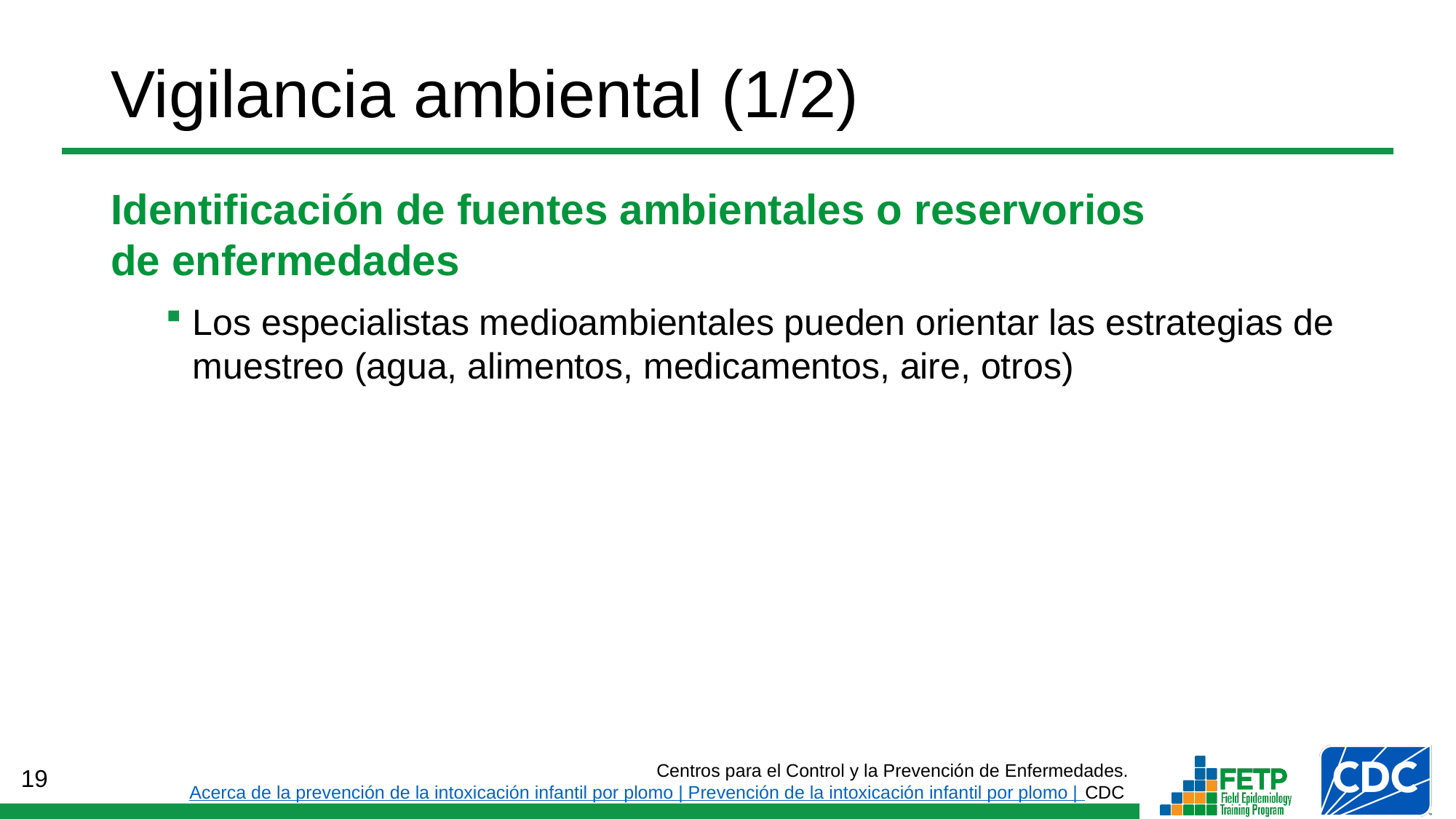

# Vigilancia ambiental (1/2)
Identificación de fuentes ambientales o reservorios
de enfermedades
Los especialistas medioambientales pueden orientar las estrategias de muestreo (agua, alimentos, medicamentos, aire, otros)

Centros para el Control y la Prevención de Enfermedades.
Acerca de la prevención de la intoxicación infantil por plomo | Prevención de la intoxicación infantil por plomo | CDC